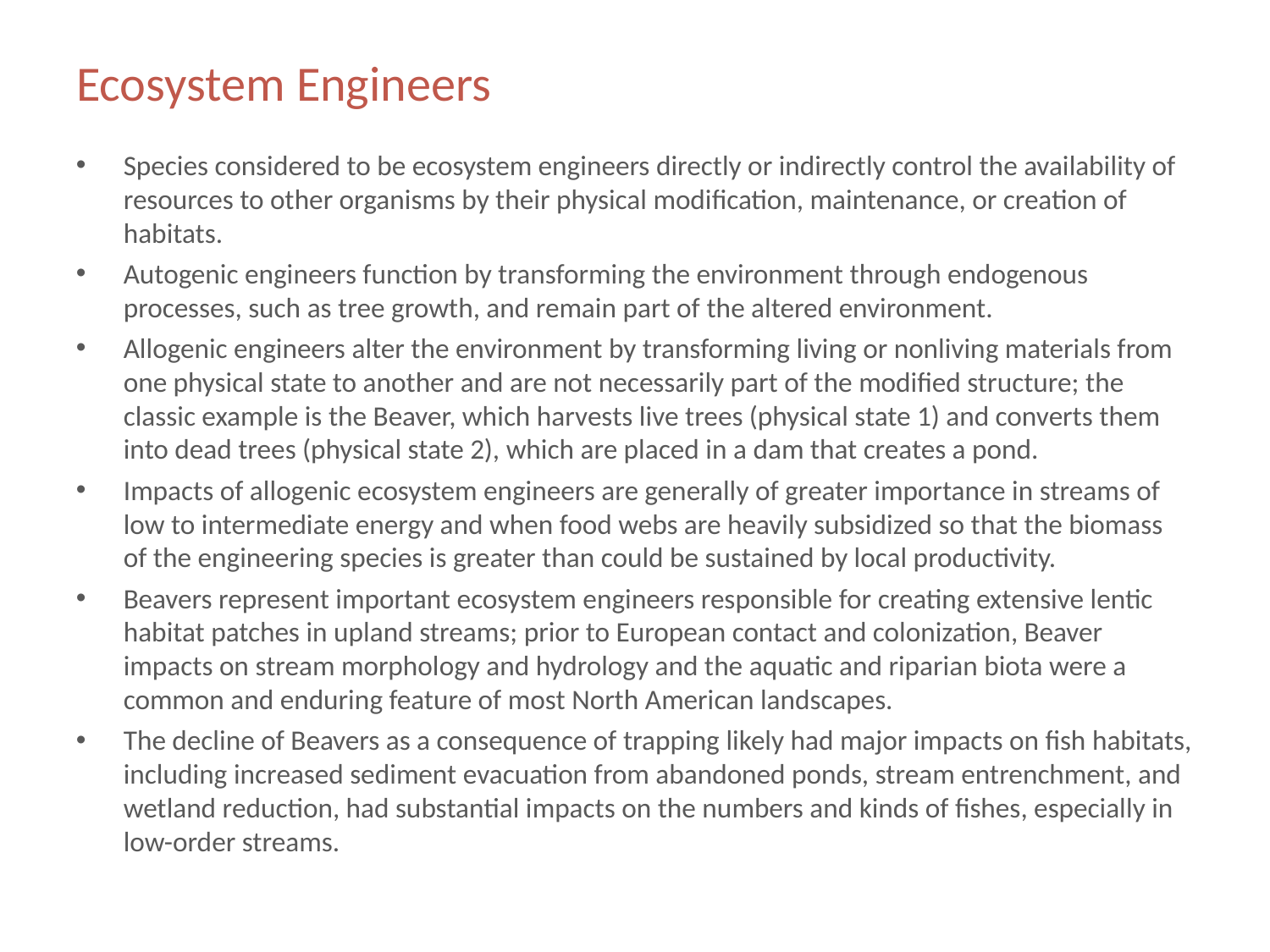

# Ecosystem Engineers
Species considered to be ecosystem engineers directly or indirectly control the availability of resources to other organisms by their physical modification, maintenance, or creation of habitats.
Autogenic engineers function by transforming the environment through endogenous processes, such as tree growth, and remain part of the altered environment.
Allogenic engineers alter the environment by transforming living or nonliving materials from one physical state to another and are not necessarily part of the modified structure; the classic example is the Beaver, which harvests live trees (physical state 1) and converts them into dead trees (physical state 2), which are placed in a dam that creates a pond.
Impacts of allogenic ecosystem engineers are generally of greater importance in streams of low to intermediate energy and when food webs are heavily subsidized so that the biomass of the engineering species is greater than could be sustained by local productivity.
Beavers represent important ecosystem engineers responsible for creating extensive lentic habitat patches in upland streams; prior to European contact and colonization, Beaver impacts on stream morphology and hydrology and the aquatic and riparian biota were a common and enduring feature of most North American landscapes.
The decline of Beavers as a consequence of trapping likely had major impacts on fish habitats, including increased sediment evacuation from abandoned ponds, stream entrenchment, and wetland reduction, had substantial impacts on the numbers and kinds of fishes, especially in low-order streams.